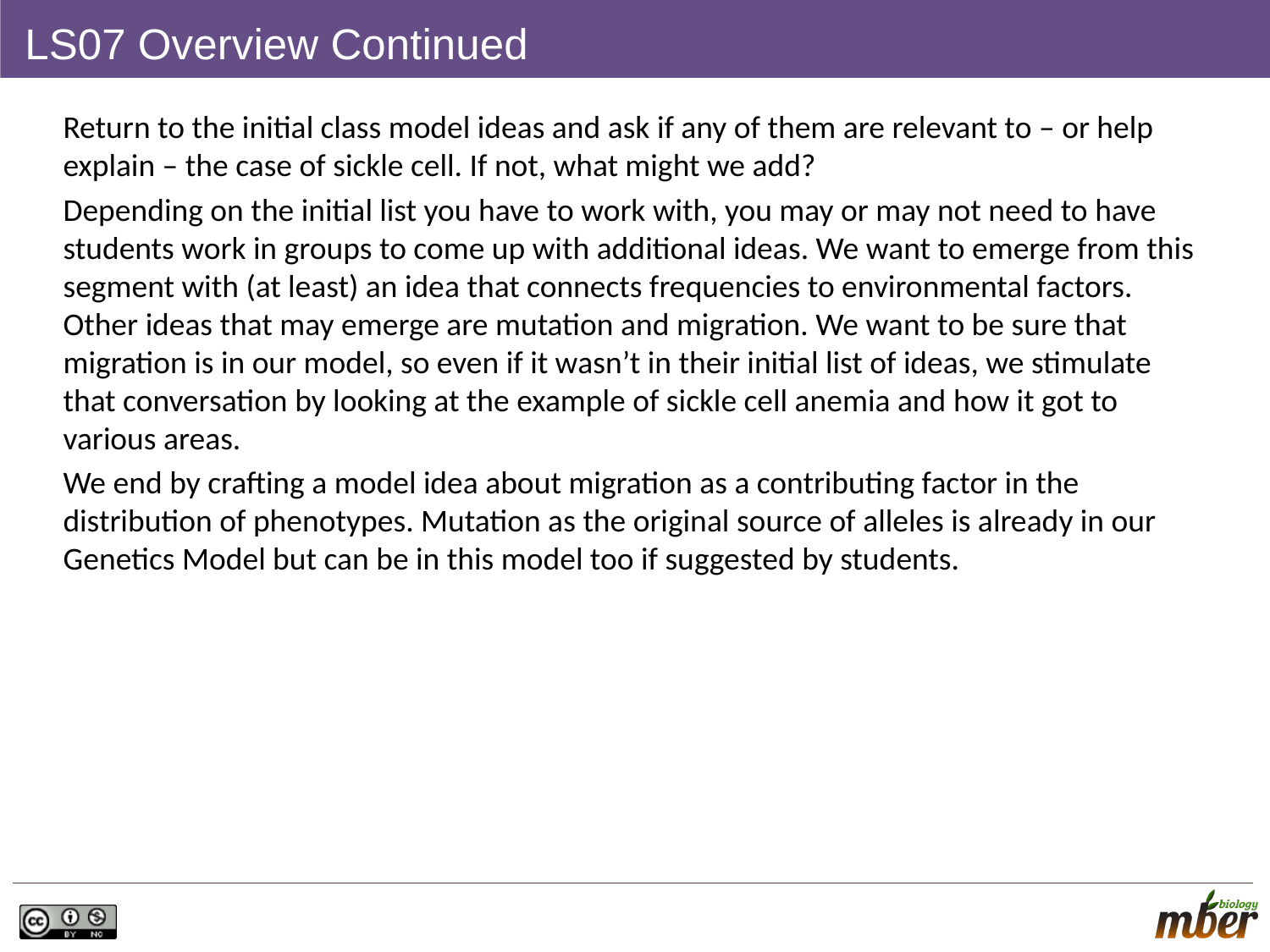

# LS07 Overview Continued
Return to the initial class model ideas and ask if any of them are relevant to – or help explain – the case of sickle cell. If not, what might we add?
Depending on the initial list you have to work with, you may or may not need to have students work in groups to come up with additional ideas. We want to emerge from this segment with (at least) an idea that connects frequencies to environmental factors. Other ideas that may emerge are mutation and migration. We want to be sure that migration is in our model, so even if it wasn’t in their initial list of ideas, we stimulate that conversation by looking at the example of sickle cell anemia and how it got to various areas.
We end by crafting a model idea about migration as a contributing factor in the distribution of phenotypes. Mutation as the original source of alleles is already in our Genetics Model but can be in this model too if suggested by students.